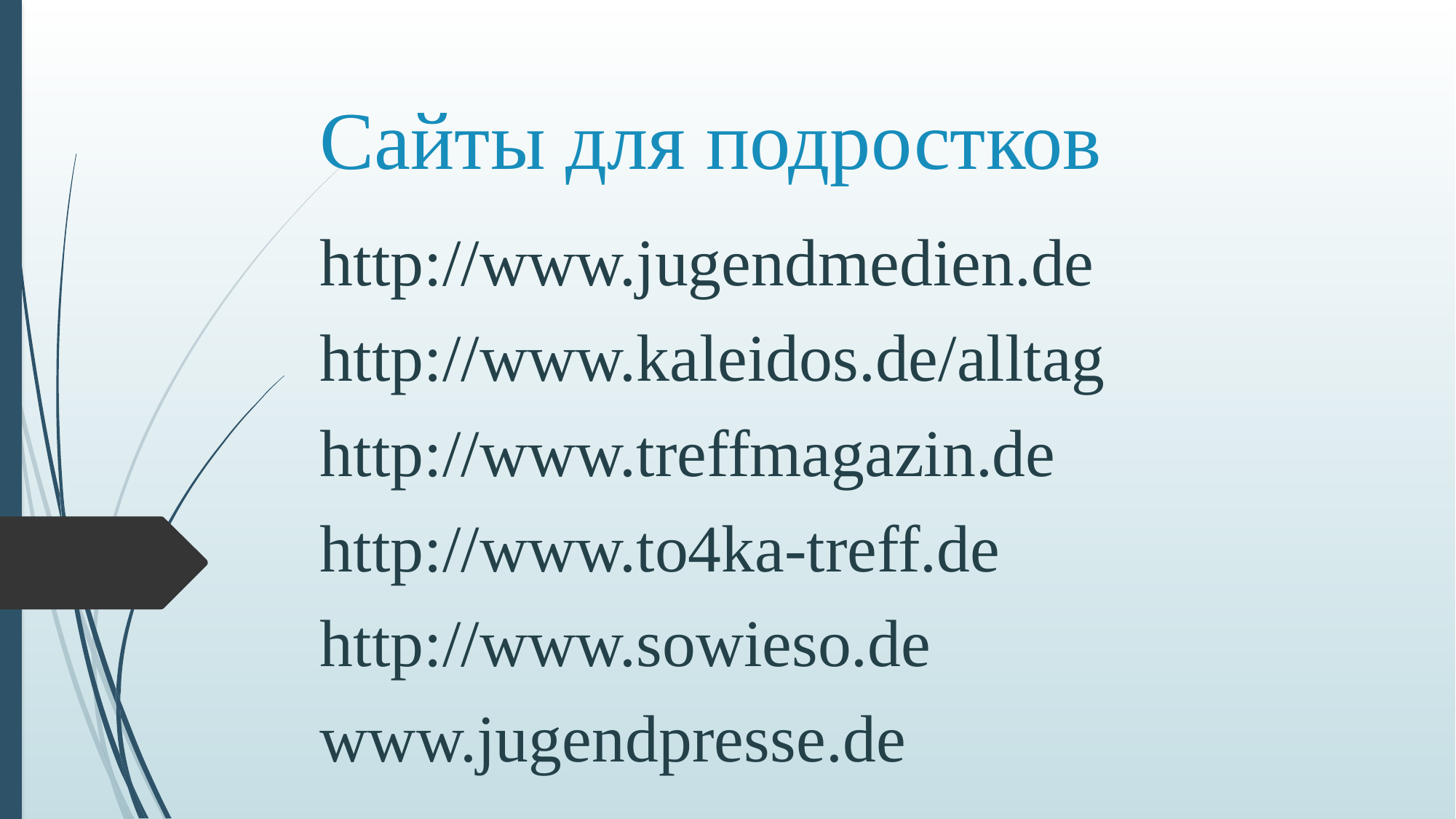

# Сайты для подростков
http://www.jugendmedien.de
http://www.kaleidos.de/alltag
http://www.treffmagazin.de
http://www.to4ka-treff.de
http://www.sowieso.de
www.jugendpresse.de